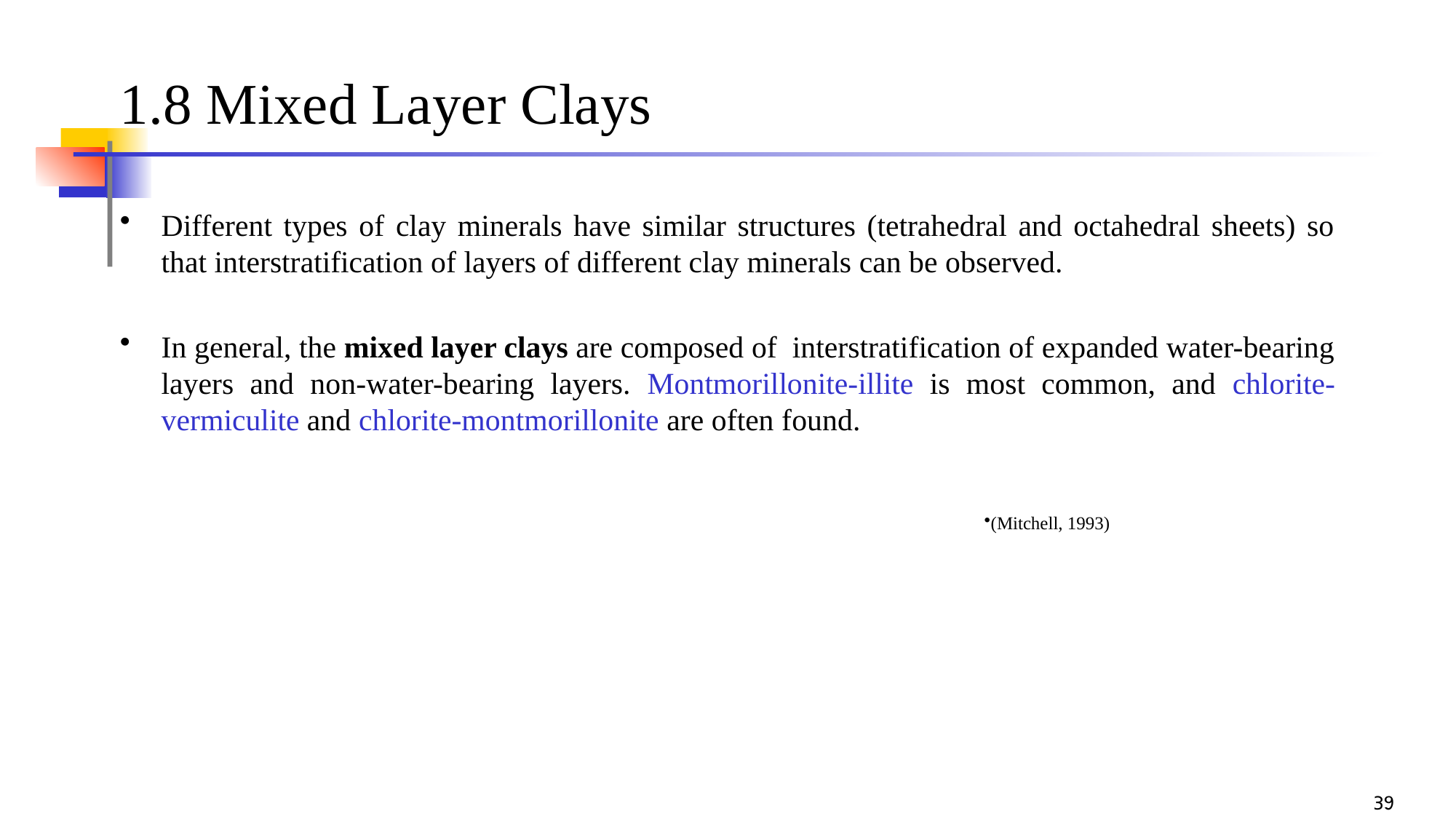

39
# 1.8 Mixed Layer Clays
Different types of clay minerals have similar structures (tetrahedral and octahedral sheets) so that interstratification of layers of different clay minerals can be observed.

In general, the mixed layer clays are composed of  interstratification of expanded water-bearing layers and non-water-bearing layers. Montmorillonite-illite is most common, and chlorite-vermiculite and chlorite-montmorillonite are often found.
(Mitchell, 1993)